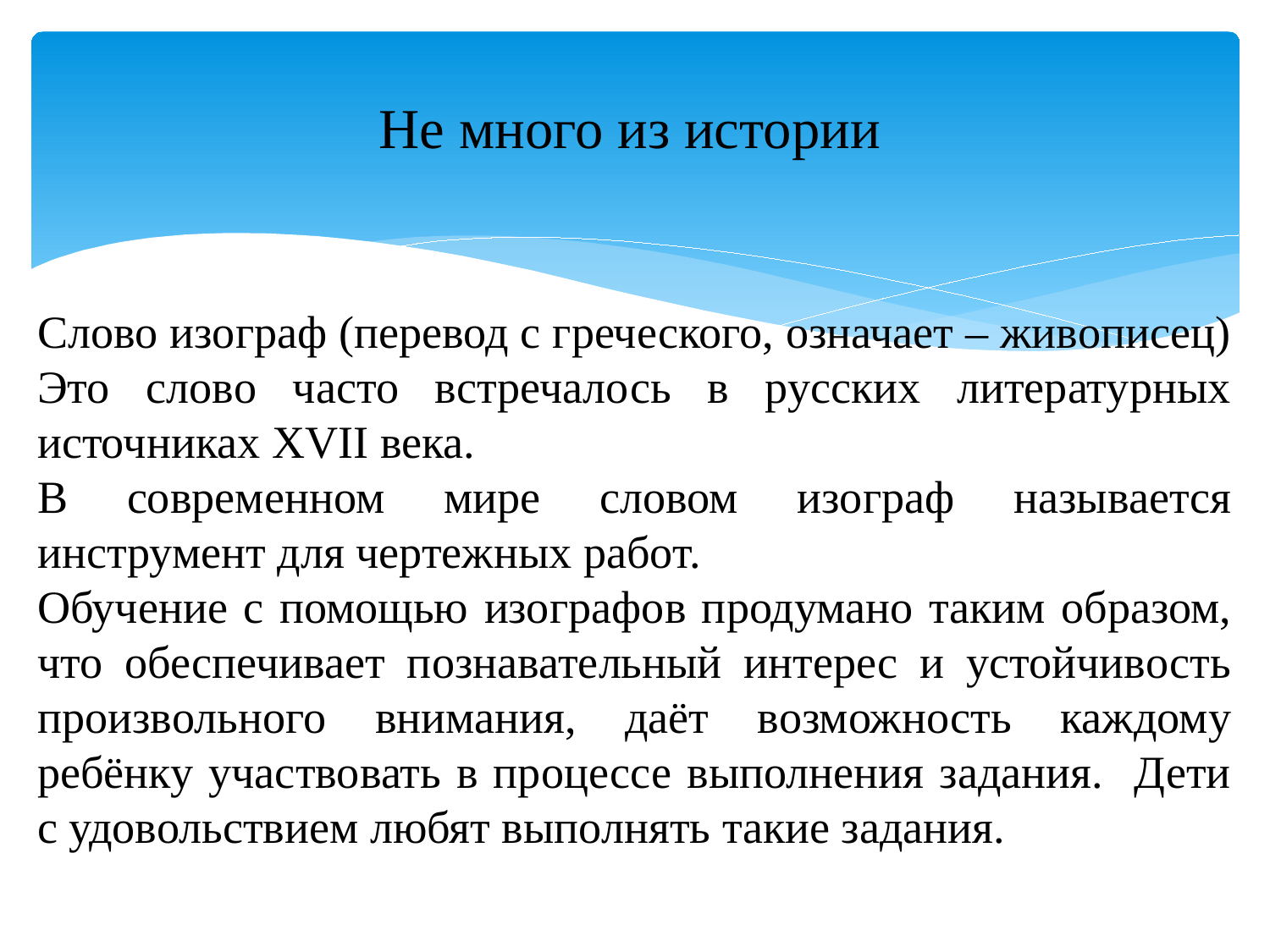

Не много из истории
Слово изограф (перевод с греческого, означает – живописец) Это слово часто встречалось в русских литературных источниках XVII века.
В современном мире словом изограф называется инструмент для чертежных работ.
Обучение с помощью изографов продумано таким образом, что обеспечивает познавательный интерес и устойчивость произвольного внимания, даёт возможность каждому ребёнку участвовать в процессе выполнения задания.  Дети с удовольствием любят выполнять такие задания.